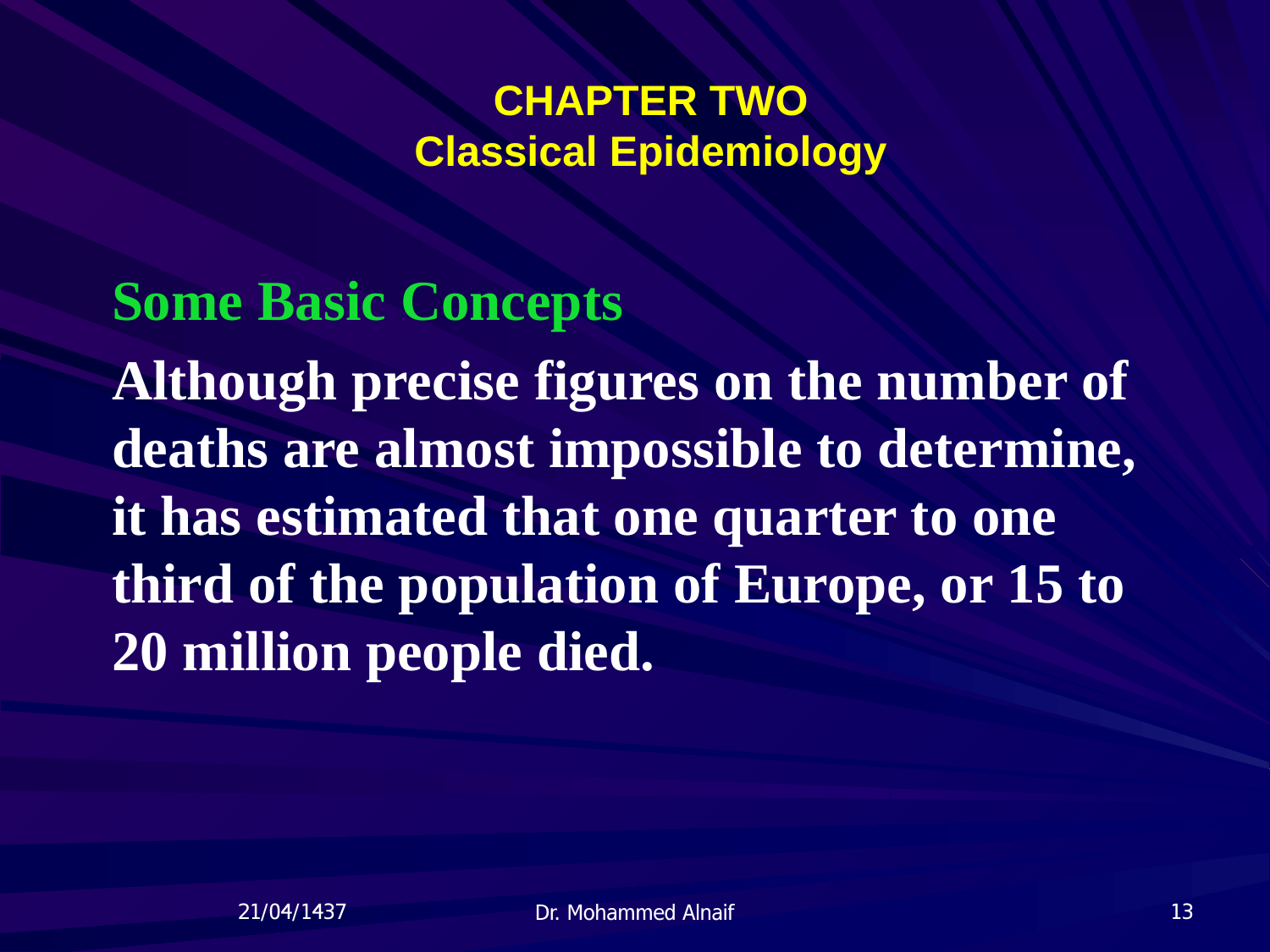

# CHAPTER TWO Classical Epidemiology
Some Basic Concepts
Although precise figures on the number of deaths are almost impossible to determine, it has estimated that one quarter to one third of the population of Europe, or 15 to 20 million people died.
21/04/1437
13
Dr. Mohammed Alnaif